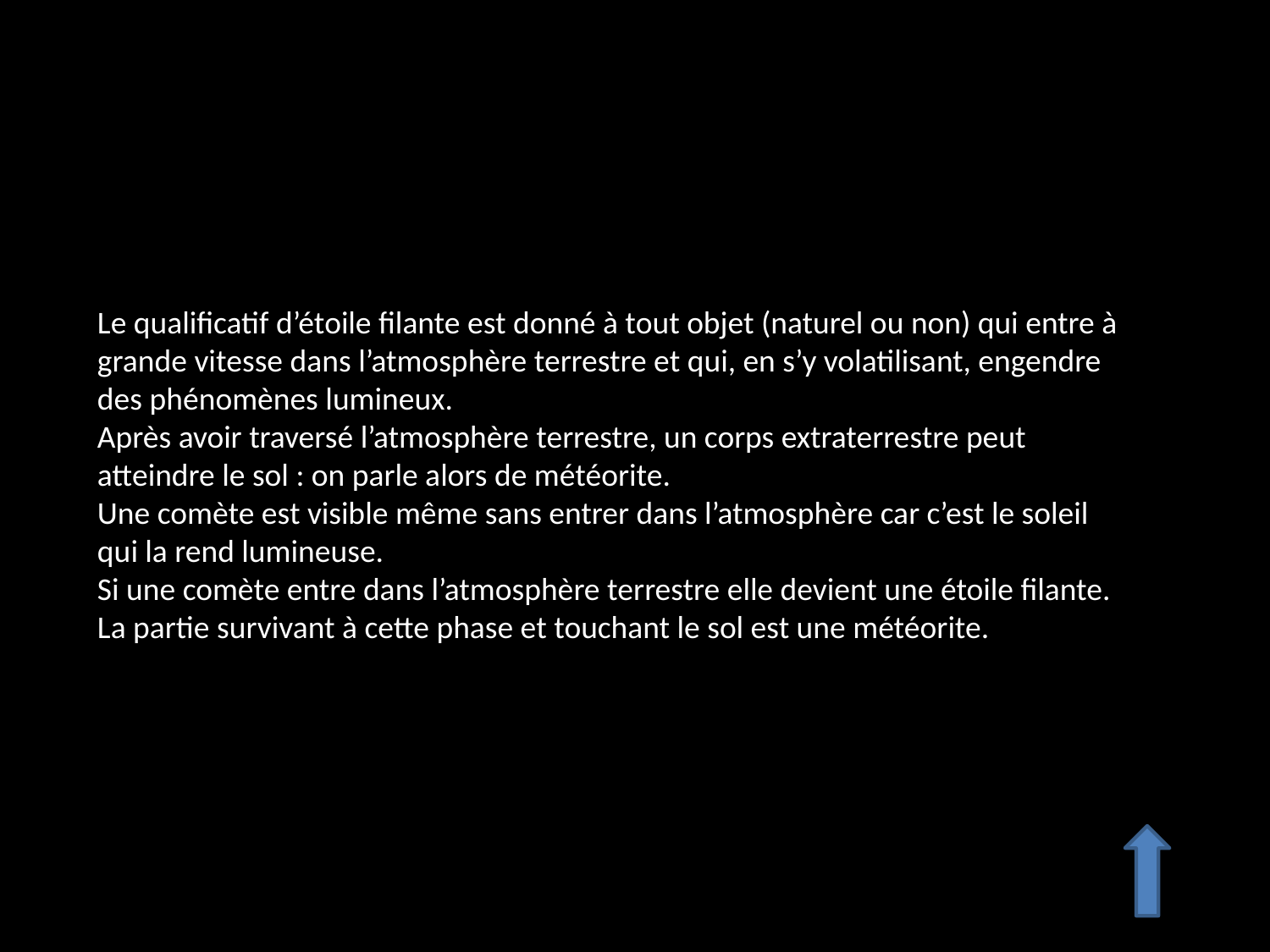

Le qualificatif d’étoile filante est donné à tout objet (naturel ou non) qui entre à grande vitesse dans l’atmosphère terrestre et qui, en s’y volatilisant, engendre des phénomènes lumineux.
Après avoir traversé l’atmosphère terrestre, un corps extraterrestre peut atteindre le sol : on parle alors de météorite.
Une comète est visible même sans entrer dans l’atmosphère car c’est le soleil qui la rend lumineuse.
Si une comète entre dans l’atmosphère terrestre elle devient une étoile filante. La partie survivant à cette phase et touchant le sol est une météorite.